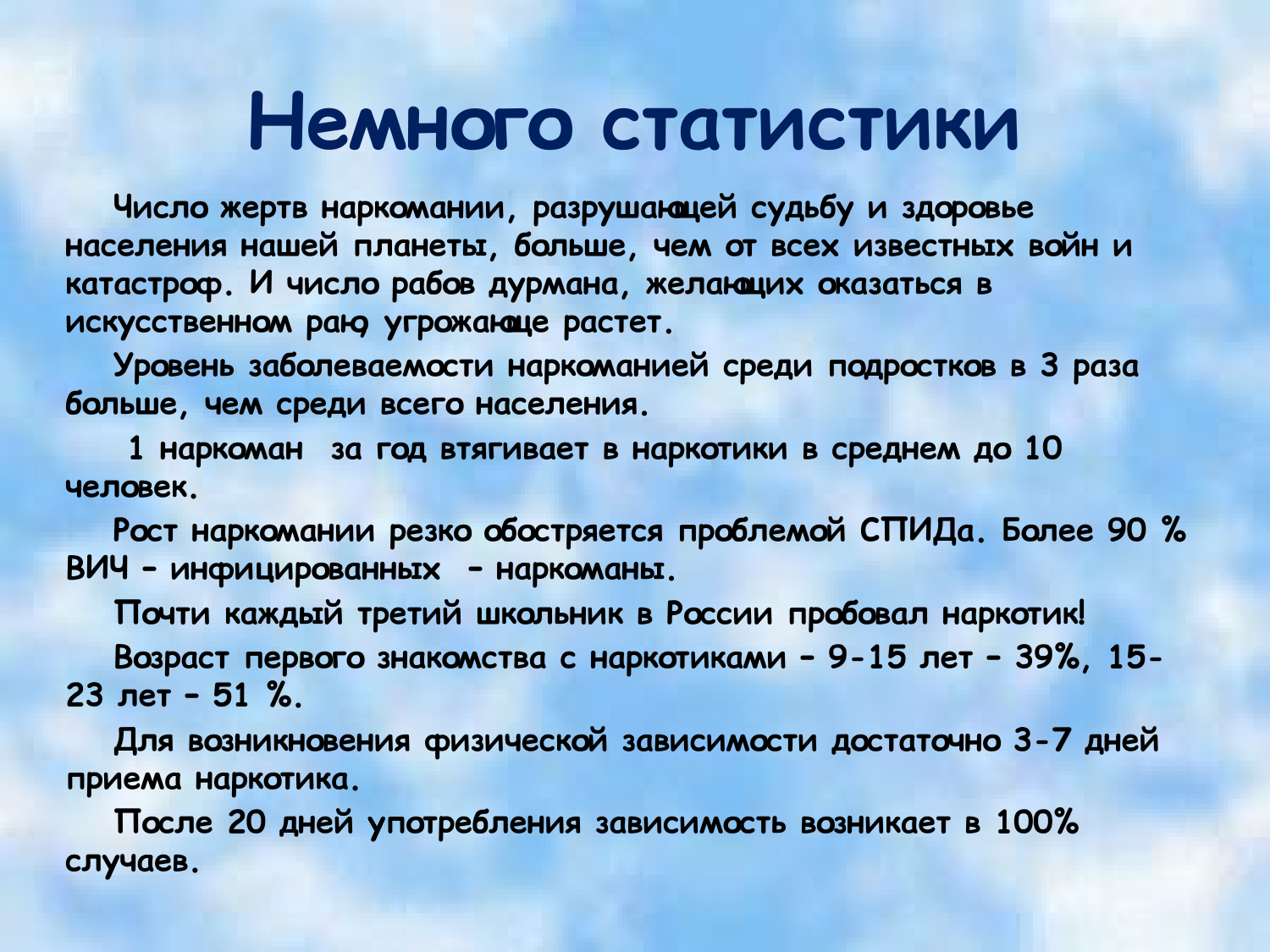

# Немного статистики
Число жертв наркомании, разрушающей судьбу и здоровье населения нашей планеты, больше, чем от всех известных войн и катастроф. И число рабов дурмана, желающих оказаться в искусственном раю, угрожающе растет.
Уровень заболеваемости наркоманией среди подростков в 3 раза больше, чем среди всего населения.
 1 наркоман  за год втягивает в наркотики в среднем до 10 человек.
Рост наркомании резко обостряется проблемой СПИДа. Более 90 % ВИЧ – инфицированных  – наркоманы.
Почти каждый третий школьник в России пробовал наркотик!
Возраст первого знакомства с наркотиками – 9-15 лет – 39%, 15-23 лет – 51 %.
Для возникновения физической зависимости достаточно 3-7 дней приема наркотика.
После 20 дней употребления зависимость возникает в 100% случаев.